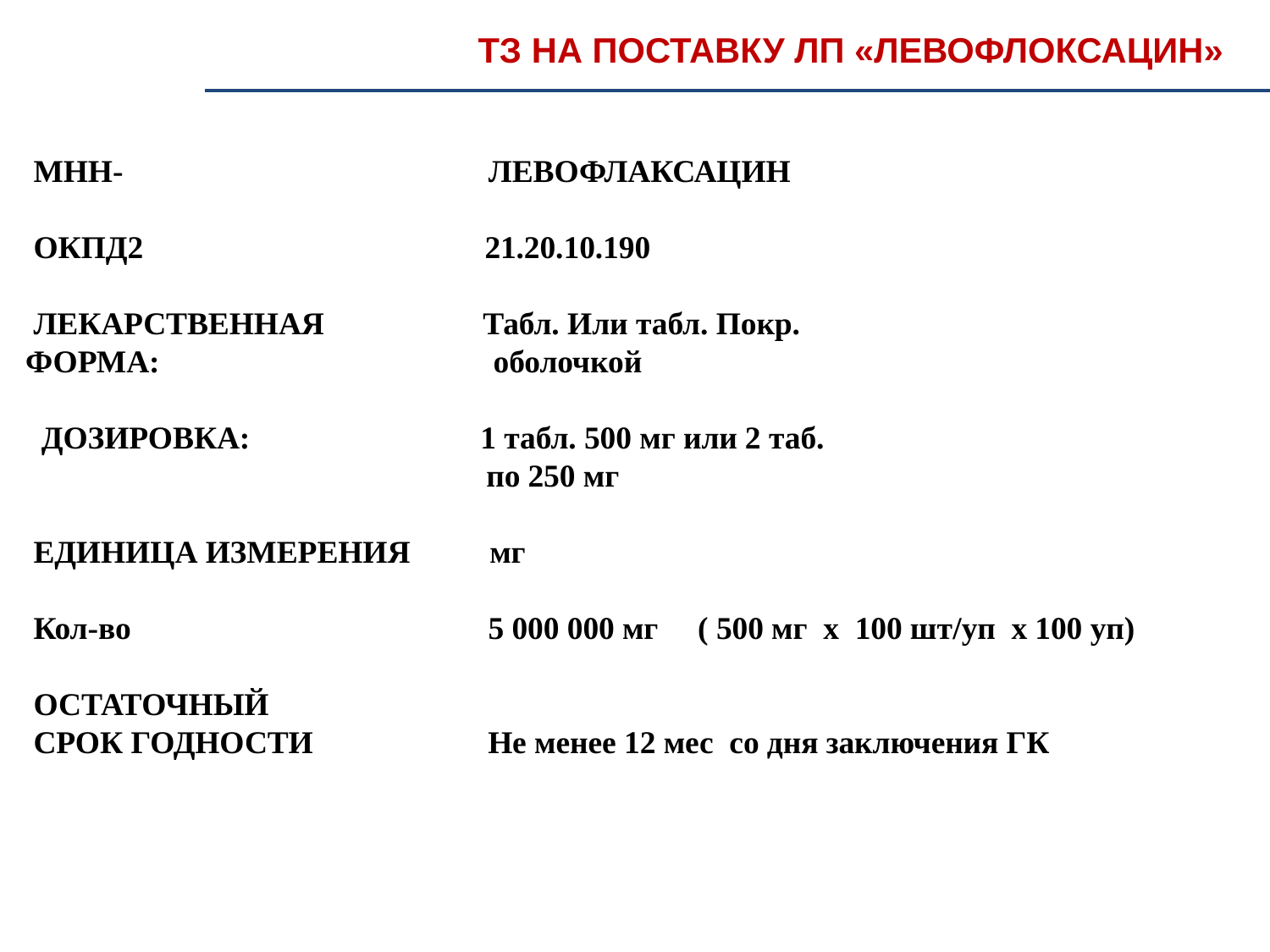

ТЗ НА ПОСТАВКУ ЛП «ЛЕВОФЛОКСАЦИН»

  МНН-                                              ЛЕВОФЛАКСАЦИН

  ОКПД2                                           21.20.10.190

  ЛЕКАРСТВЕННАЯ                    Табл. Или табл. Покр.
 ФОРМА:                                          оболочкой

   ДОЗИРОВКА:                             1 табл. 500 мг или 2 таб.
                                                           по 250 мг

  ЕДИНИЦА ИЗМЕРЕНИЯ          мг

  Кол-во                                             5 000 000 мг     ( 500 мг  х  100 шт/уп  х 100 уп)

  ОСТАТОЧНЫЙ
  СРОК ГОДНОСТИ                      Не менее 12 мес  со дня заключения ГК